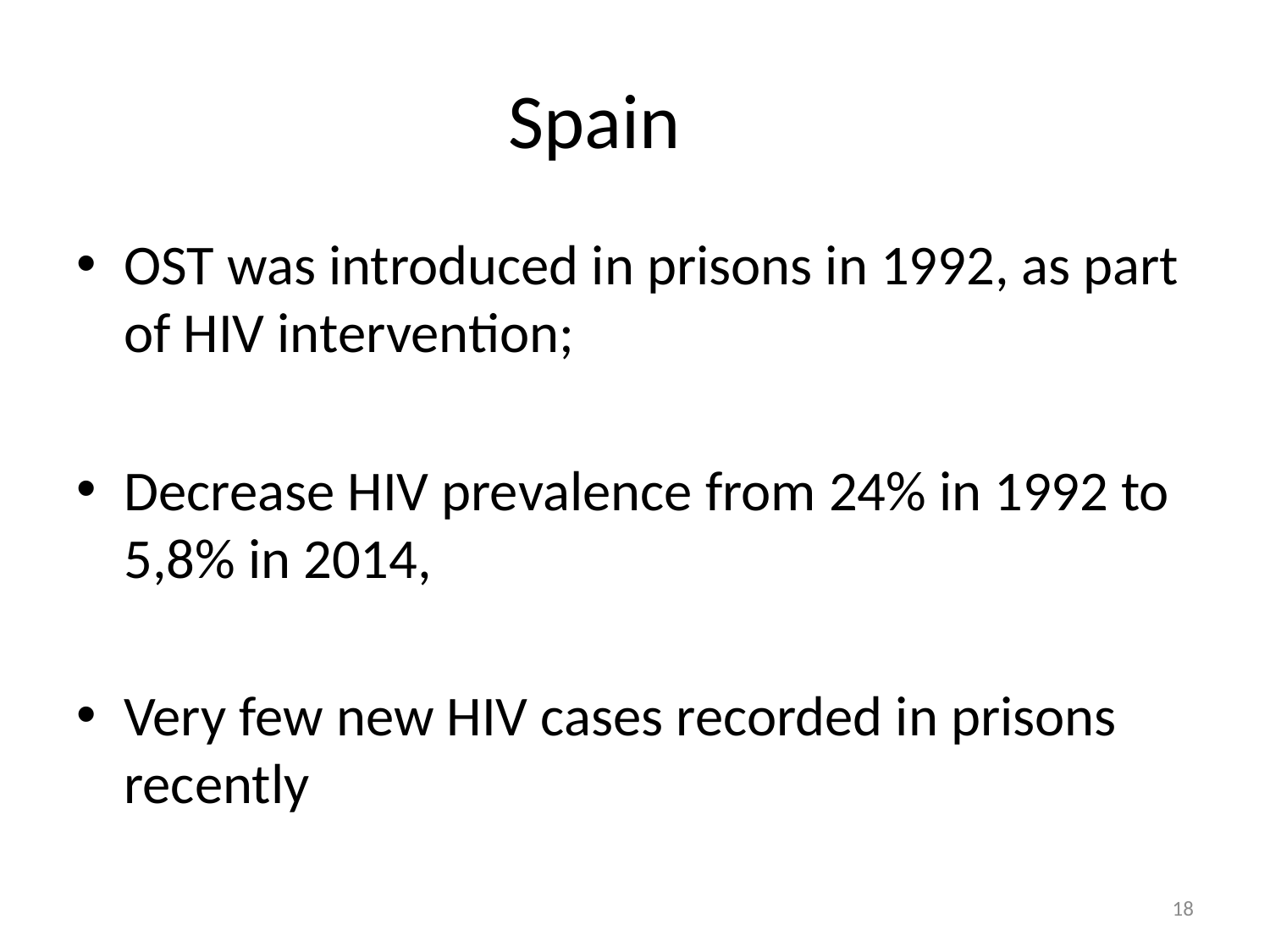

# Spain
OST was introduced in prisons in 1992, as part of HIV intervention;

Decrease HIV prevalence from 24% in 1992 to 5,8% in 2014,

Very few new HIV cases recorded in prisons recently

18